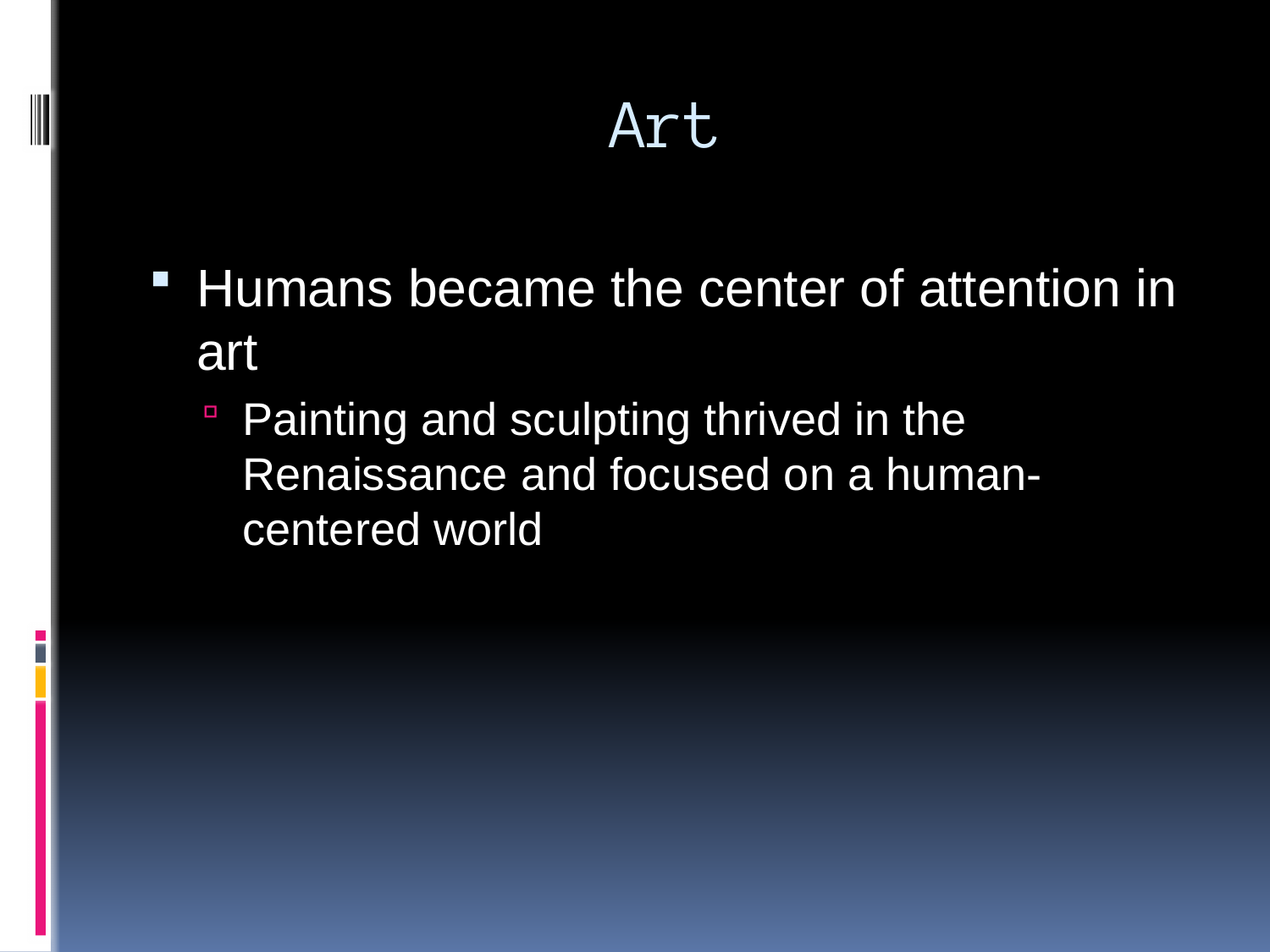

# Art
Humans became the center of attention in art
Painting and sculpting thrived in the Renaissance and focused on a human-centered world